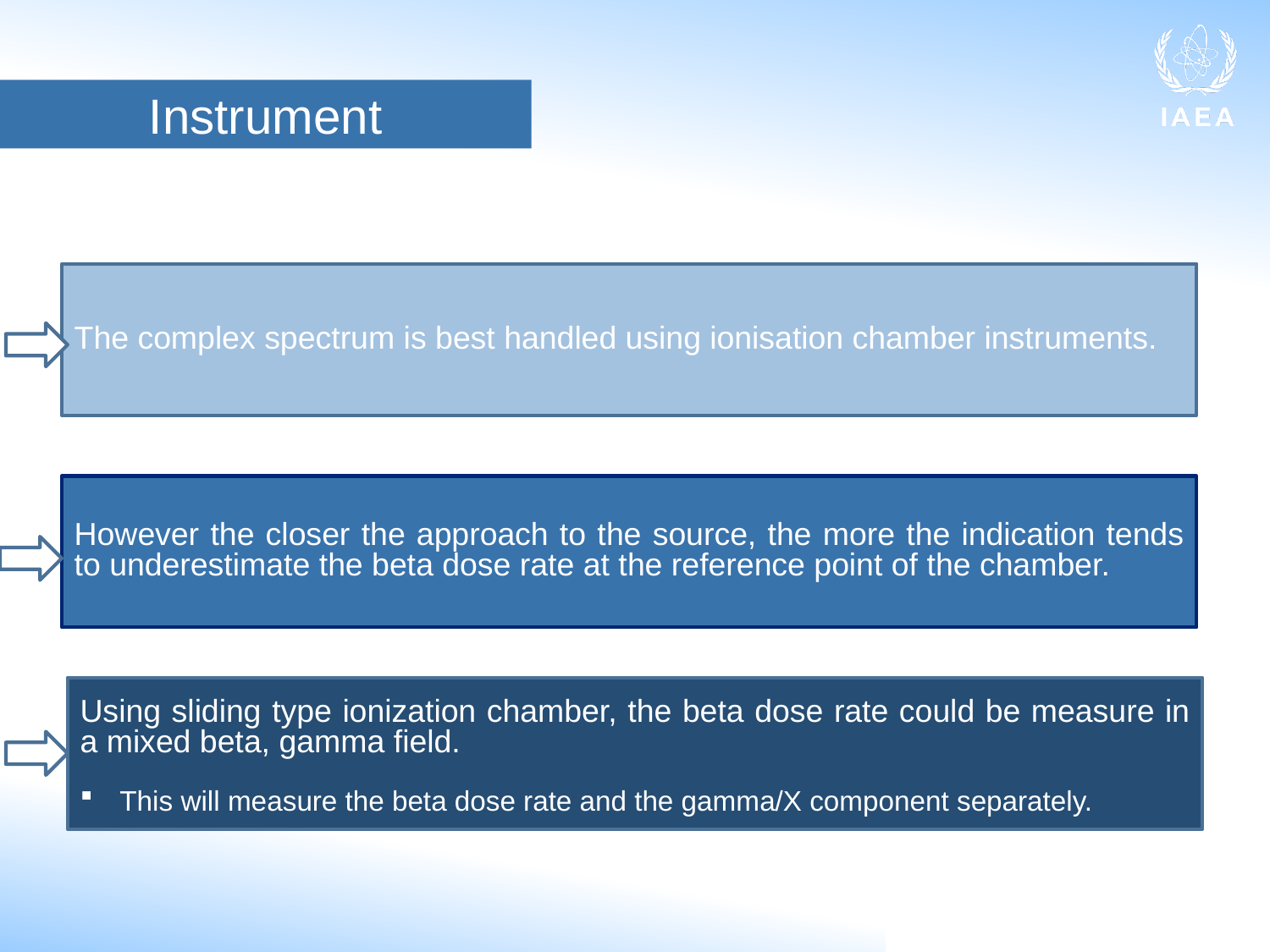

Instrument
The complex spectrum is best handled using ionisation chamber instruments.

However the closer the approach to the source, the more the indication tends to underestimate the beta dose rate at the reference point of the chamber.

Using sliding type ionization chamber, the beta dose rate could be measure in a mixed beta, gamma field.

This will measure the beta dose rate and the gamma/X component separately.